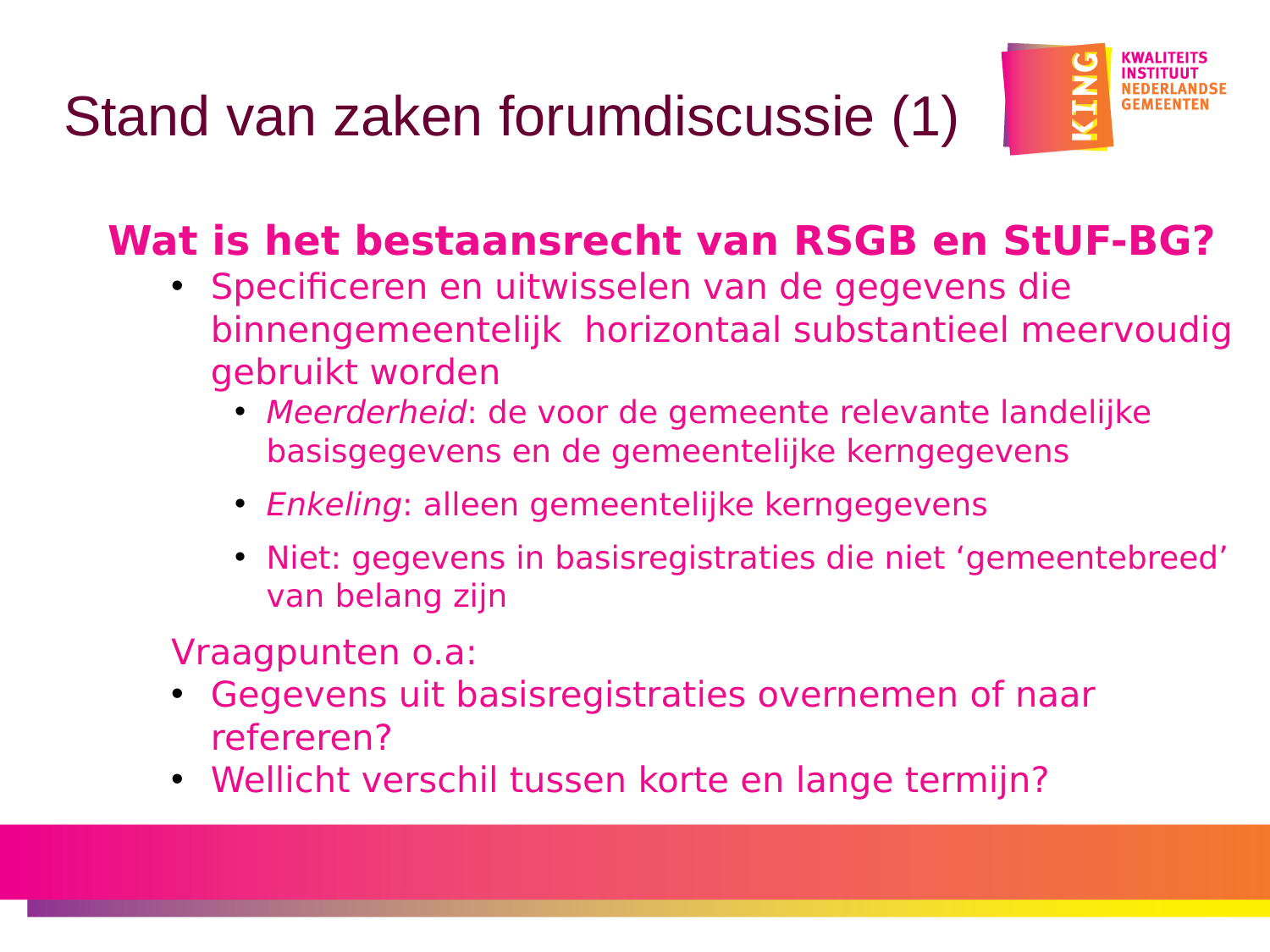

# Stand van zaken forumdiscussie (1)
Wat is het bestaansrecht van RSGB en StUF-BG?
Specificeren en uitwisselen van de gegevens die binnengemeentelijk  horizontaal substantieel meervoudig gebruikt worden
Meerderheid: de voor de gemeente relevante landelijke basisgegevens en de gemeentelijke kerngegevens
Enkeling: alleen gemeentelijke kerngegevens
Niet: gegevens in basisregistraties die niet ‘gemeentebreed’ van belang zijn
Vraagpunten o.a:
Gegevens uit basisregistraties overnemen of naar refereren?
Wellicht verschil tussen korte en lange termijn?